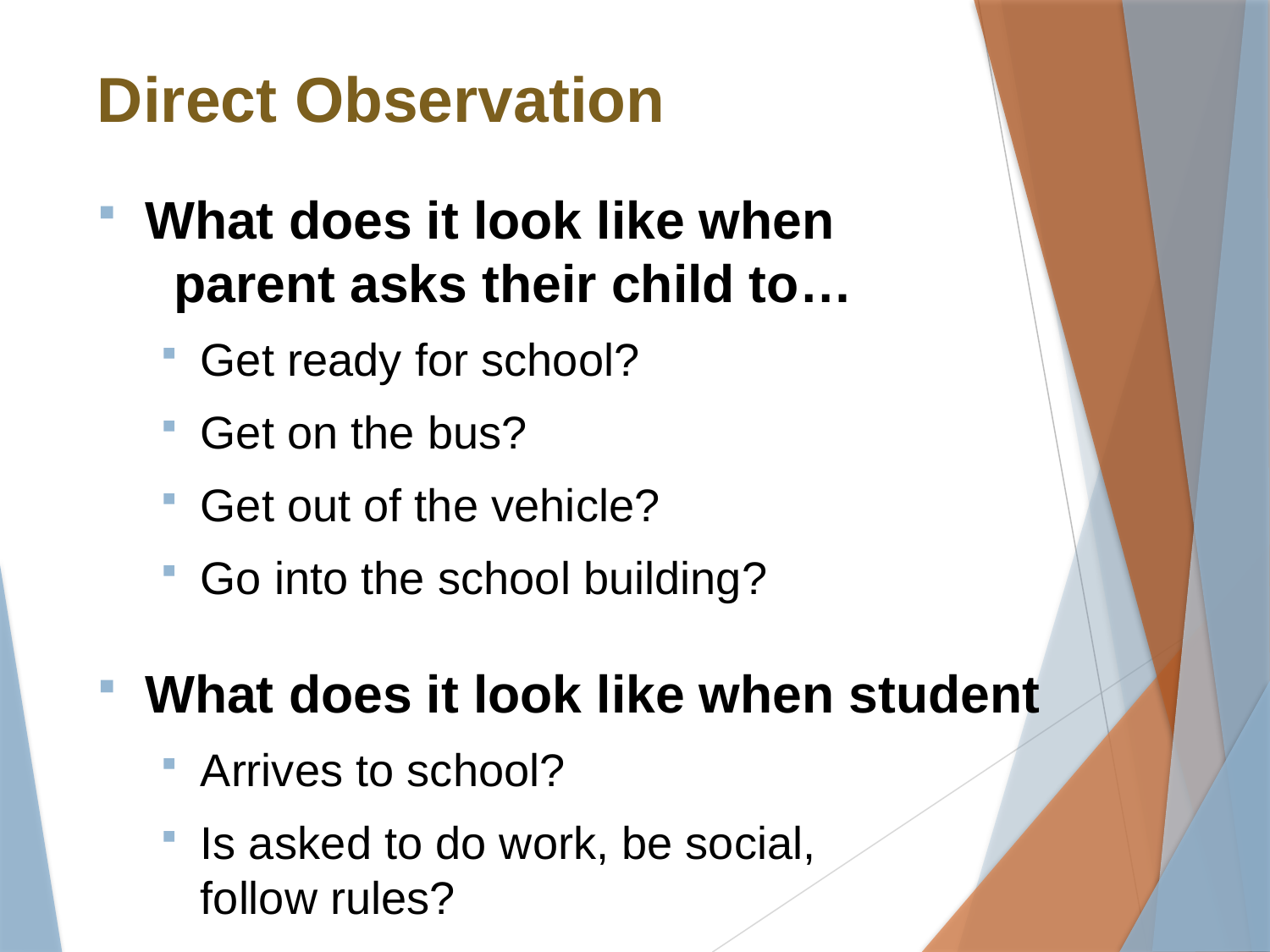

# Direct Observation
What does it look like when                          parent asks their child to…
Get ready for school?
Get on the bus?
Get out of the vehicle?
Go into the school building?

What does it look like when student
Arrives to school?
Is asked to do work, be social,                           follow rules?